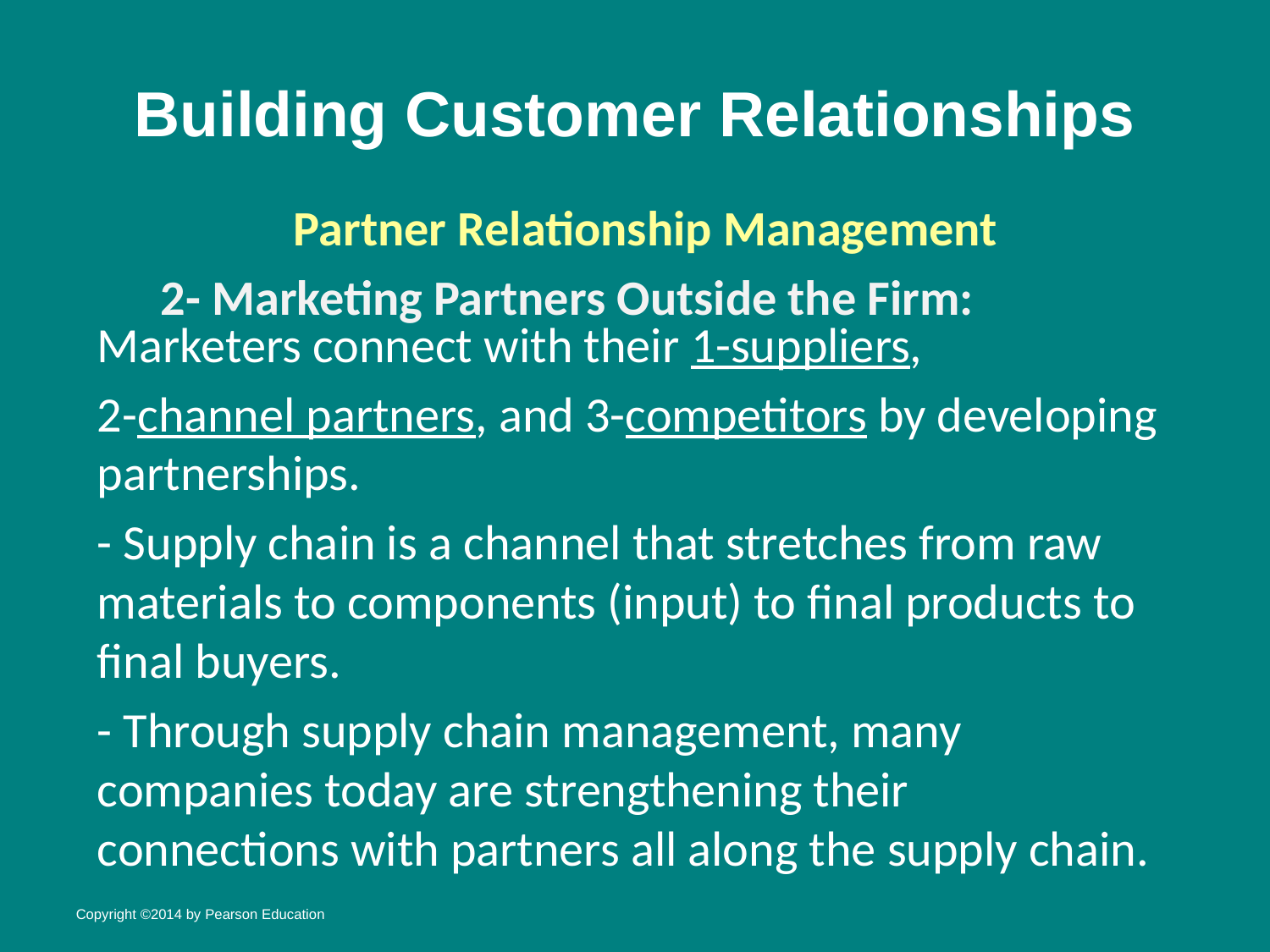

# Building Customer Relationships
Partner Relationship Management
2- Marketing Partners Outside the Firm:

Marketers connect with their 1-suppliers,
2-channel partners, and 3-competitors by developing partnerships.
- Supply chain is a channel that stretches from raw materials to components (input) to final products to final buyers.
- Through supply chain management, many companies today are strengthening their connections with partners all along the supply chain.

Copyright ©2014 by Pearson Education